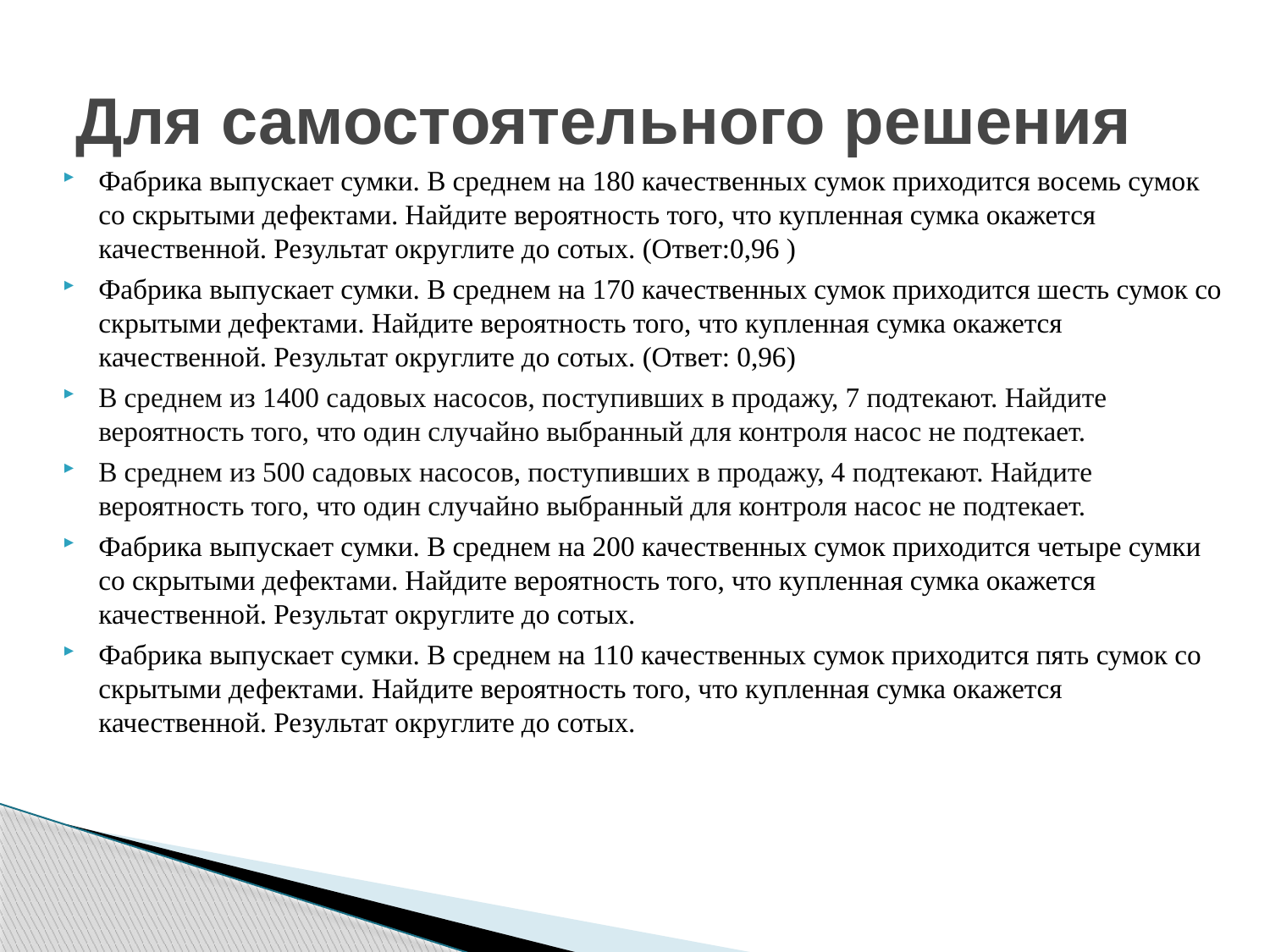

# Для самостоятельного решения
Фабрика выпускает сумки. В среднем на 180 качественных сумок приходится восемь сумок со скрытыми дефектами. Найдите вероятность того, что купленная сумка окажется качественной. Результат округлите до сотых. (Ответ:0,96 )
Фабрика выпускает сумки. В среднем на 170 качественных сумок приходится шесть сумок со скрытыми дефектами. Найдите вероятность того, что купленная сумка окажется качественной. Результат округлите до сотых. (Ответ: 0,96)
В среднем из 1400 садовых насосов, поступивших в продажу, 7 подтекают. Найдите вероятность того, что один случайно выбранный для контроля насос не подтекает.
В среднем из 500 садовых насосов, поступивших в продажу, 4 подтекают. Найдите вероятность того, что один случайно выбранный для контроля насос не подтекает.
Фабрика выпускает сумки. В среднем на 200 качественных сумок приходится четыре сумки со скрытыми дефектами. Найдите вероятность того, что купленная сумка окажется качественной. Результат округлите до сотых.
Фабрика выпускает сумки. В среднем на 110 качественных сумок приходится пять сумок со скрытыми дефектами. Найдите вероятность того, что купленная сумка окажется качественной. Результат округлите до сотых.